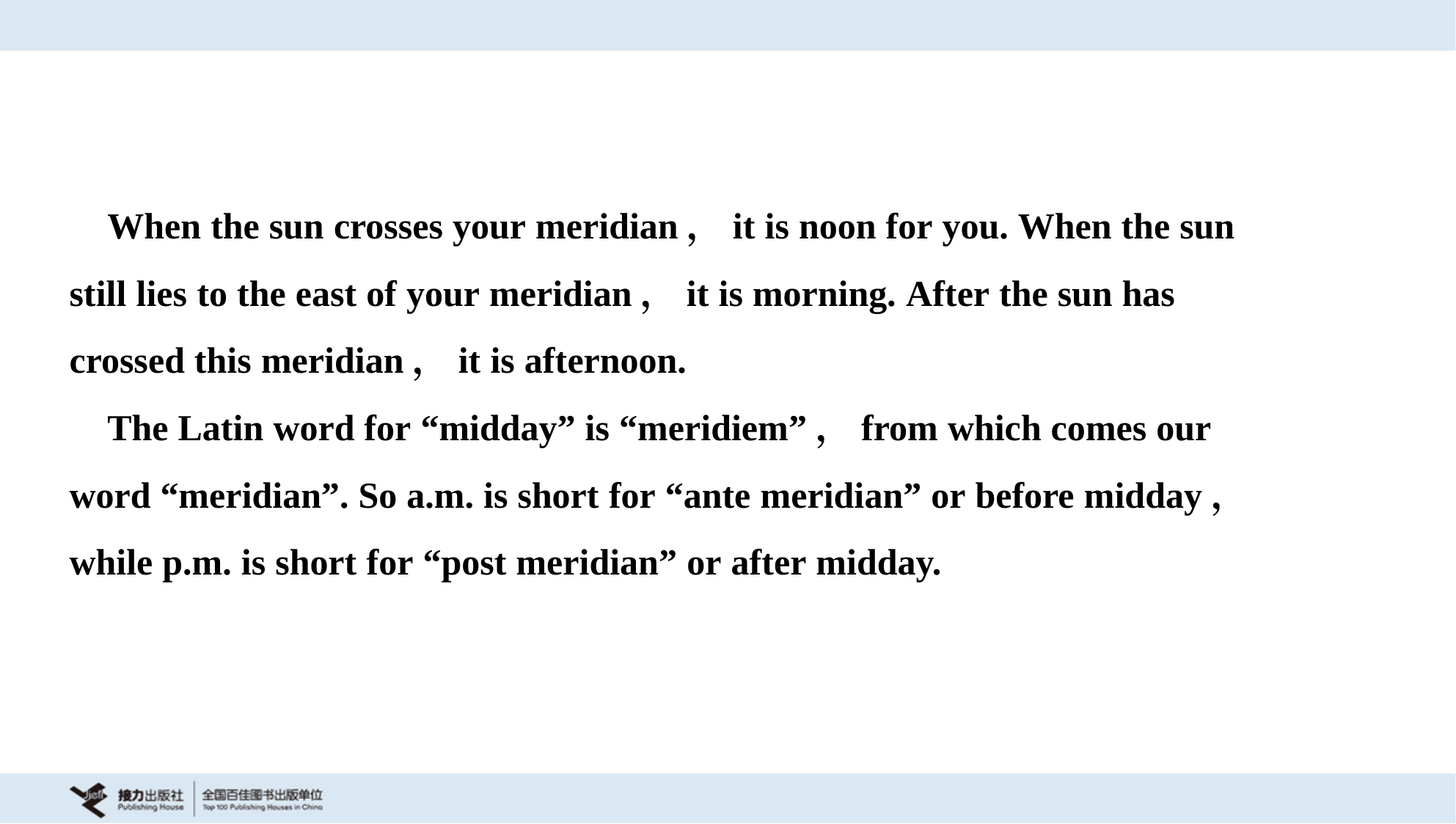

When the sun crosses your meridian，it is noon for you. When the sun
still lies to the east of your meridian，it is morning. After the sun has
crossed this meridian，it is afternoon.
    The Latin word for “midday” is “meridiem”，from which comes our
word “meridian”. So a.m. is short for “ante meridian” or before midday，
while p.m. is short for “post meridian” or after midday.